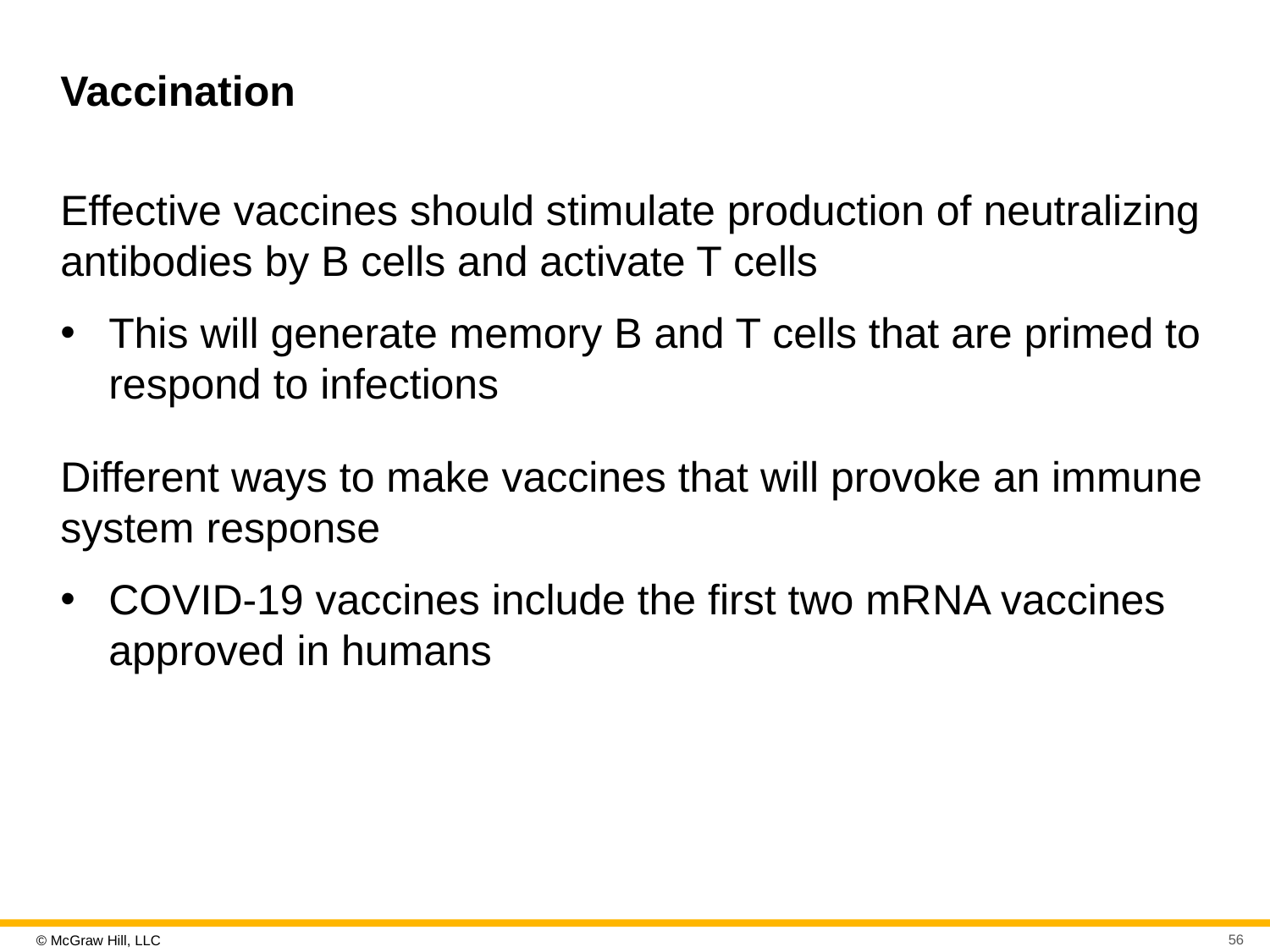

# Vaccination
Effective vaccines should stimulate production of neutralizing antibodies by B cells and activate T cells
This will generate memory B and T cells that are primed to respond to infections
Different ways to make vaccines that will provoke an immune system response
COVID-19 vaccines include the first two mR N A vaccines approved in humans
56